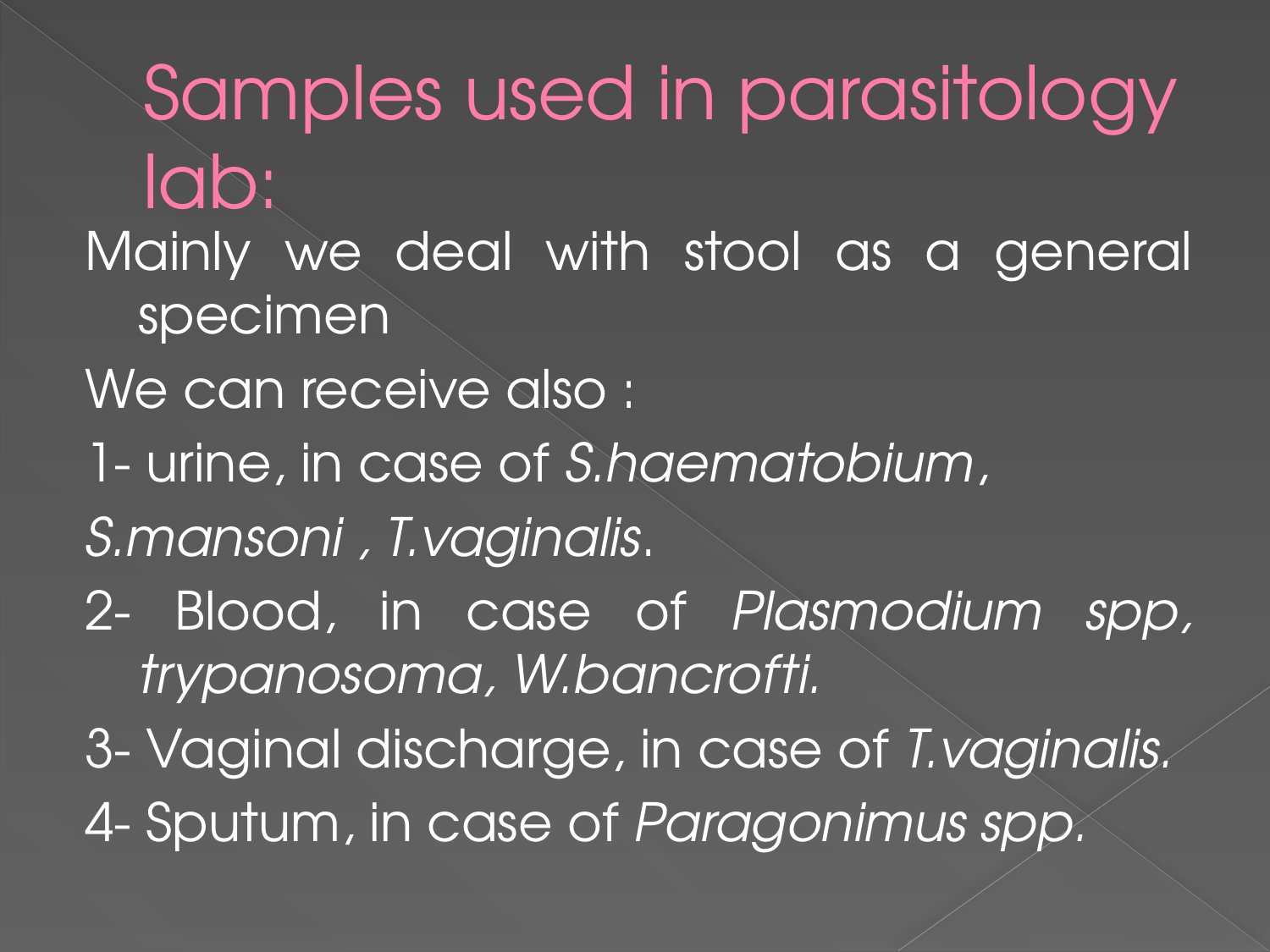

# Samples used in parasitology lab:
Mainly we deal with stool as a general specimen
We can receive also :
1- urine, in case of S.haematobium,
S.mansoni , T.vaginalis.
2- Blood, in case of Plasmodium spp, trypanosoma, W.bancrofti.
3- Vaginal discharge, in case of T.vaginalis.
4- Sputum, in case of Paragonimus spp.